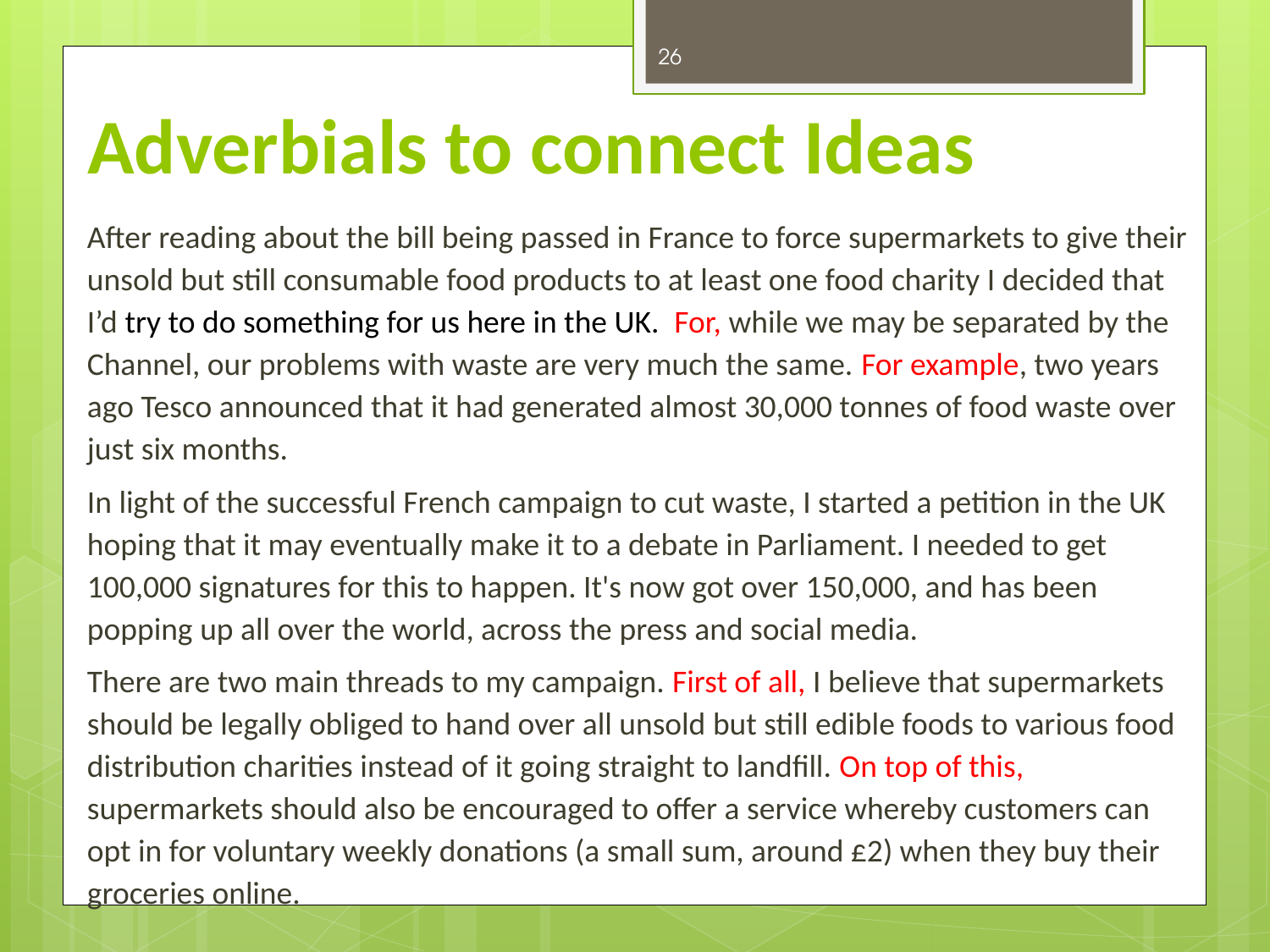

26
# Adverbials to connect Ideas
After reading about the bill being passed in France to force supermarkets to give their unsold but still consumable food products to at least one food charity I decided that I’d try to do something for us here in the UK.  For, while we may be separated by the Channel, our problems with waste are very much the same. For example, two years ago Tesco announced that it had generated almost 30,000 tonnes of food waste over just six months.
In light of the successful French campaign to cut waste, I started a petition in the UK hoping that it may eventually make it to a debate in Parliament. I needed to get 100,000 signatures for this to happen. It's now got over 150,000, and has been popping up all over the world, across the press and social media.
There are two main threads to my campaign. First of all, I believe that supermarkets should be legally obliged to hand over all unsold but still edible foods to various food distribution charities instead of it going straight to landfill. On top of this, supermarkets should also be encouraged to offer a service whereby customers can opt in for voluntary weekly donations (a small sum, around £2) when they buy their groceries online.